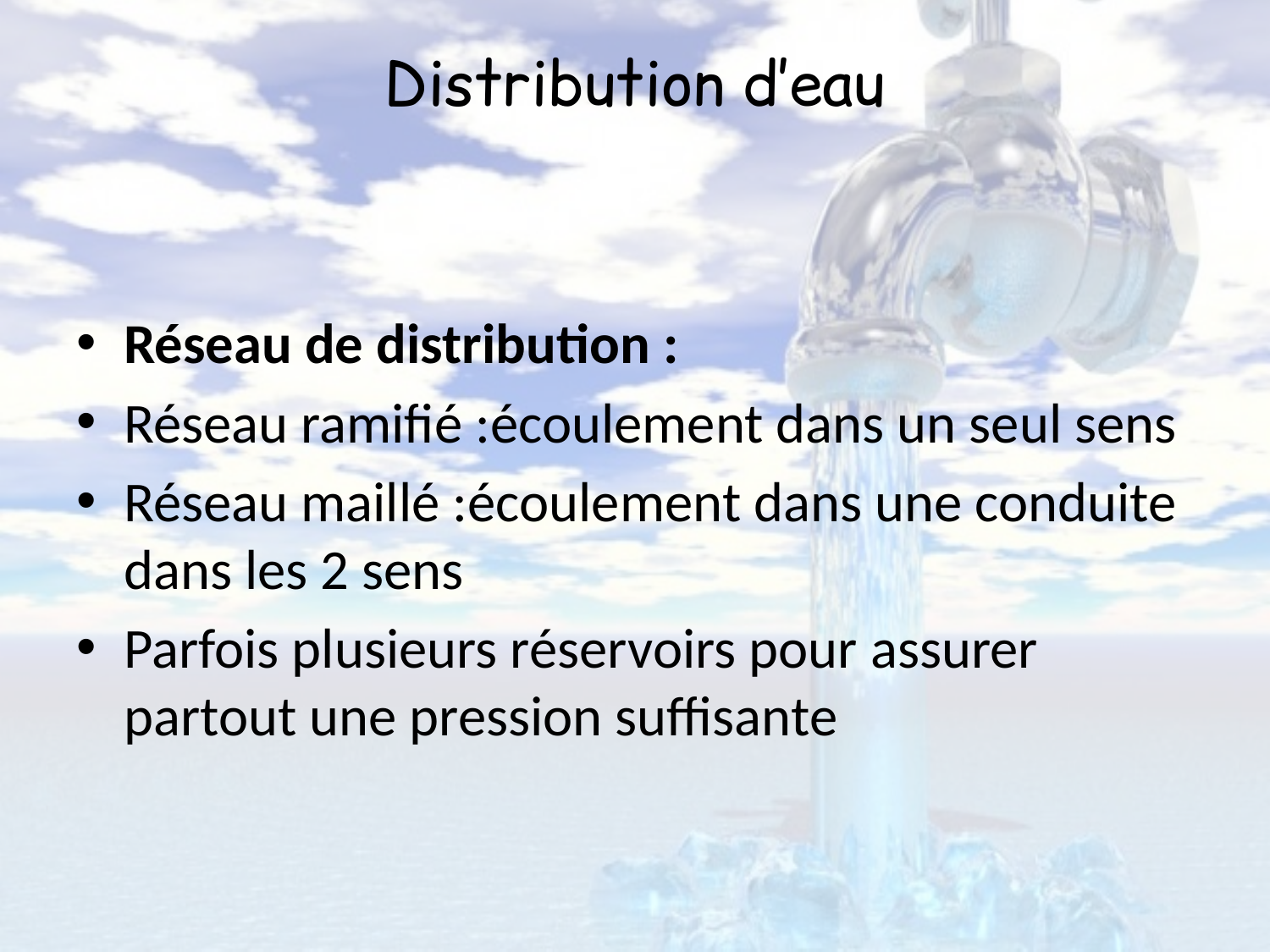

# Distribution d’eau

Réseau de distribution :
Réseau ramifié :écoulement dans un seul sens
Réseau maillé :écoulement dans une conduite dans les 2 sens
Parfois plusieurs réservoirs pour assurer partout une pression suffisante